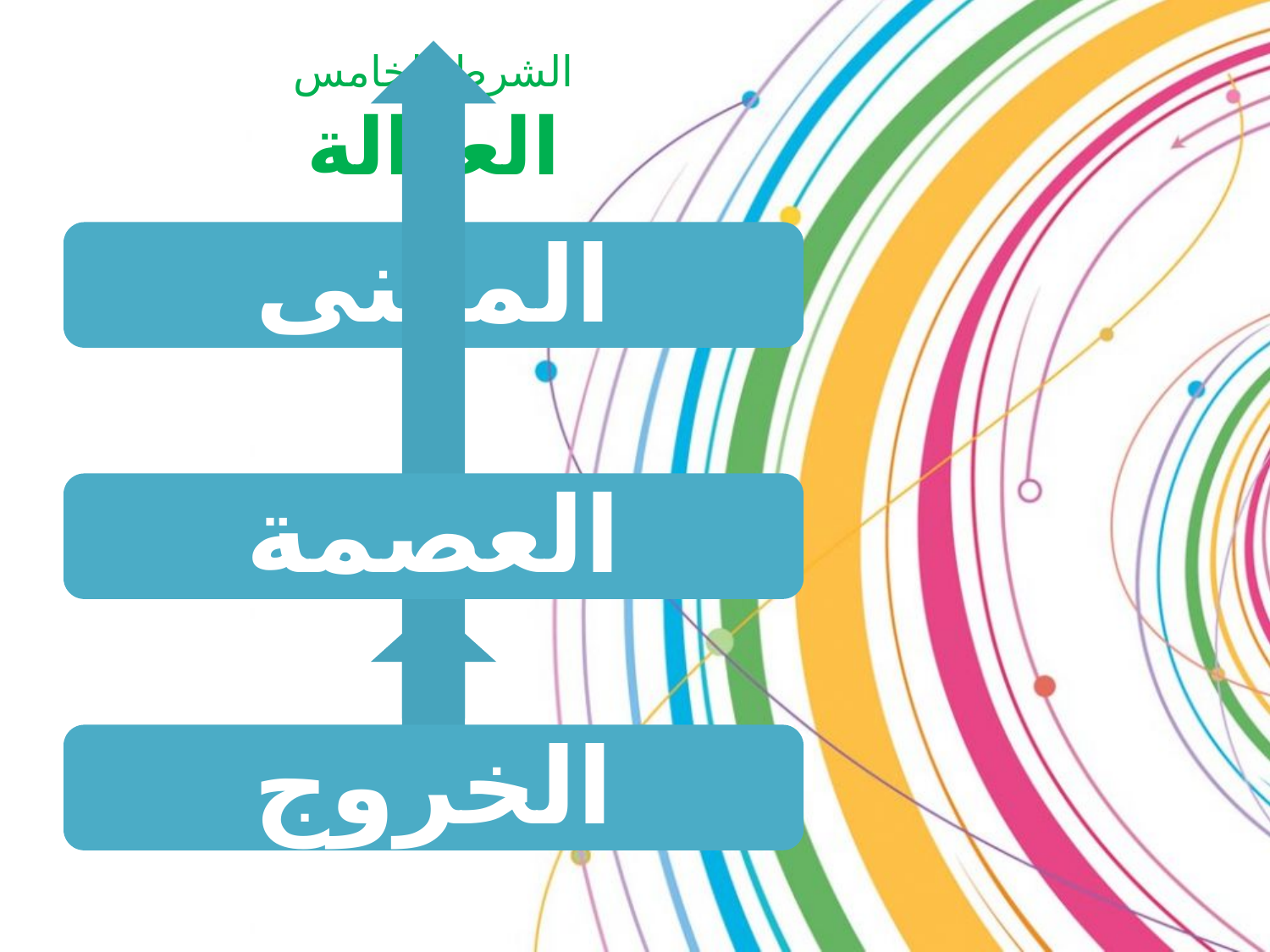

# الشرط الخامس العدالة
المعنى
العصمة
الخروج